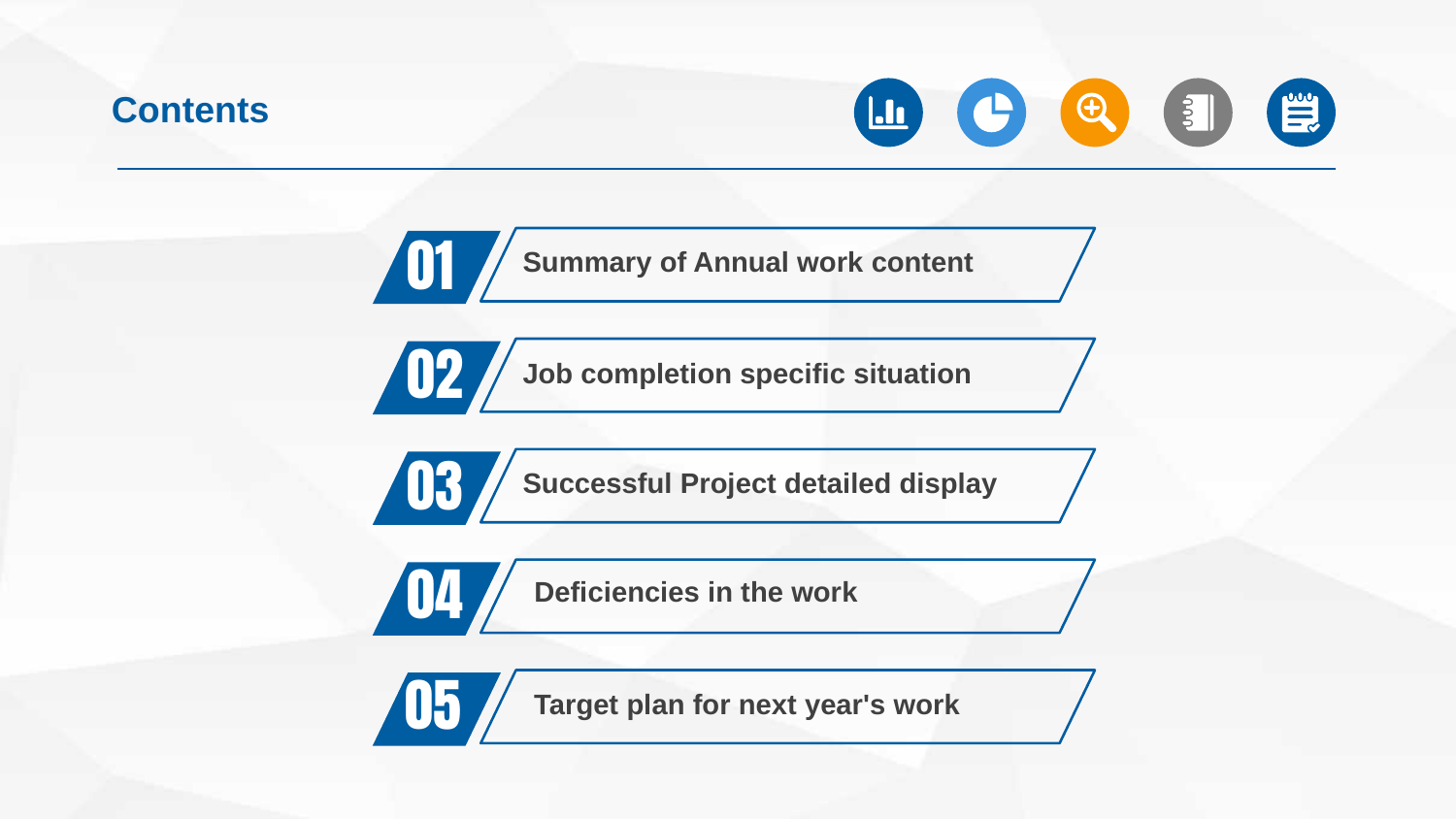

Contents

01

Summary of Annual work content
02

Job completion specific situation
03

Successful Project detailed display
04

Deficiencies in the work
05

Target plan for next year's work